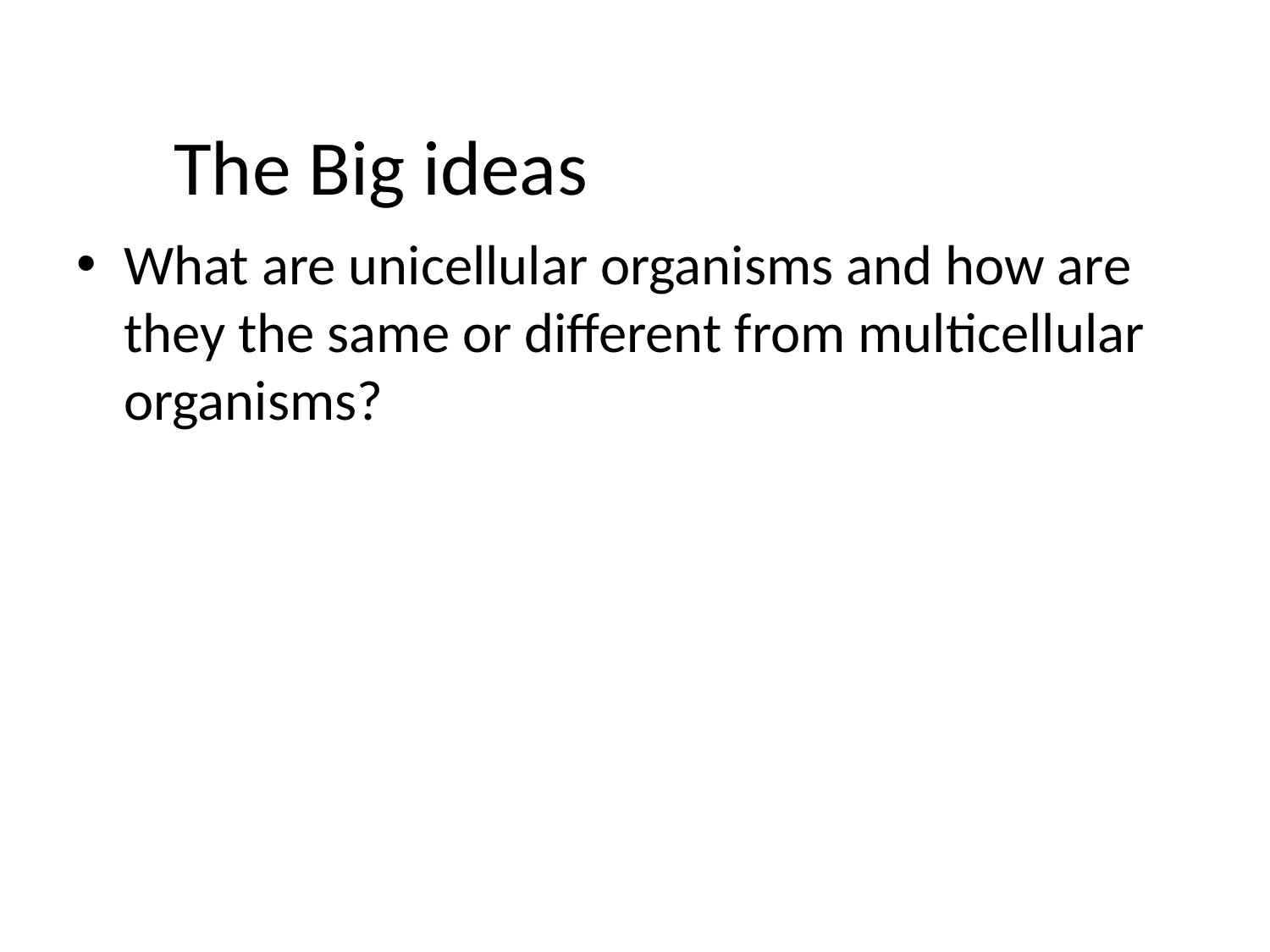

# The Big ideas
What are unicellular organisms and how are they the same or different from multicellular organisms?